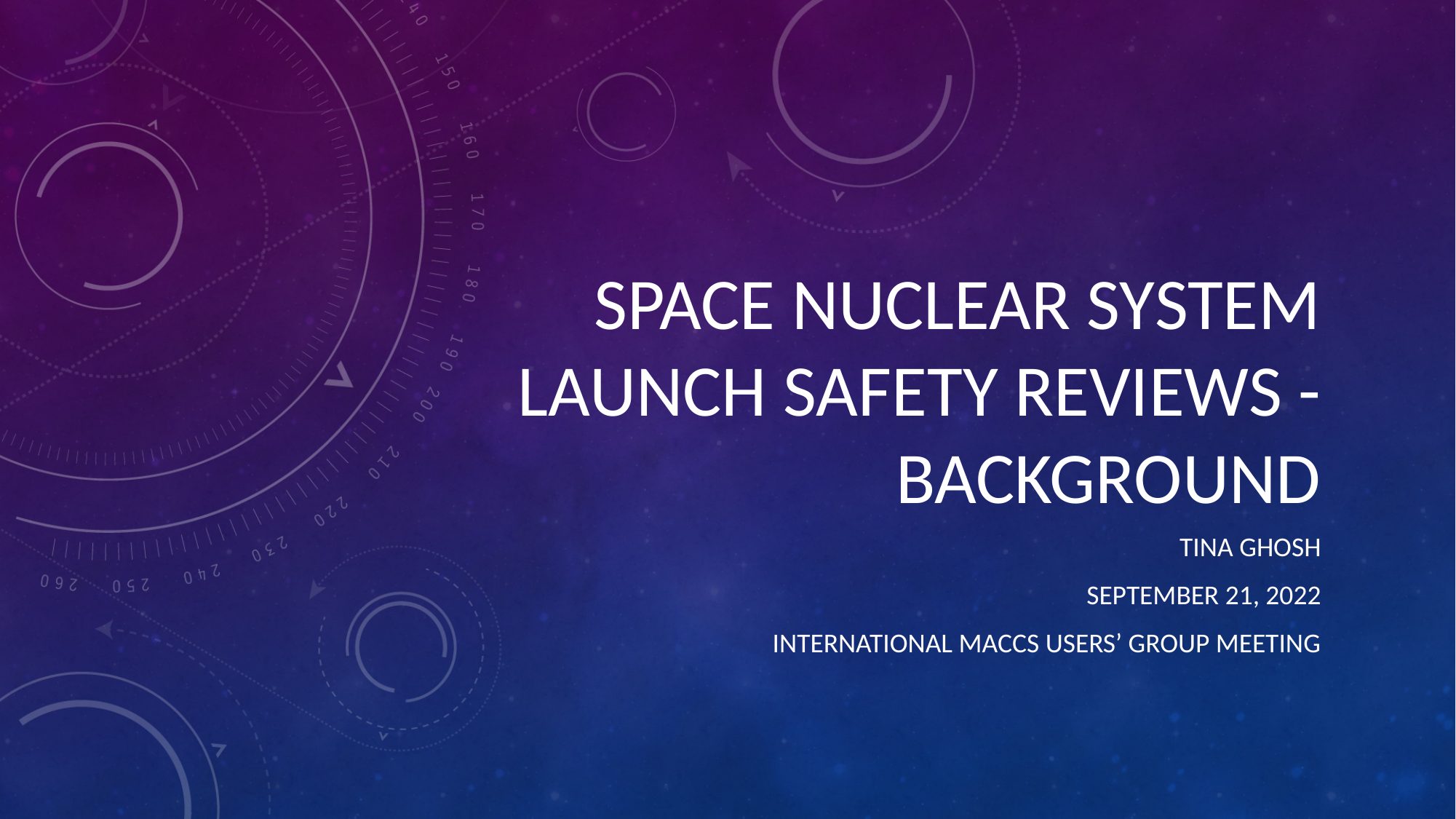

# Space nucleAr System Launch Safety reviews - background
Tina ghosh
September 21, 2022
International maccs users’ group meeting